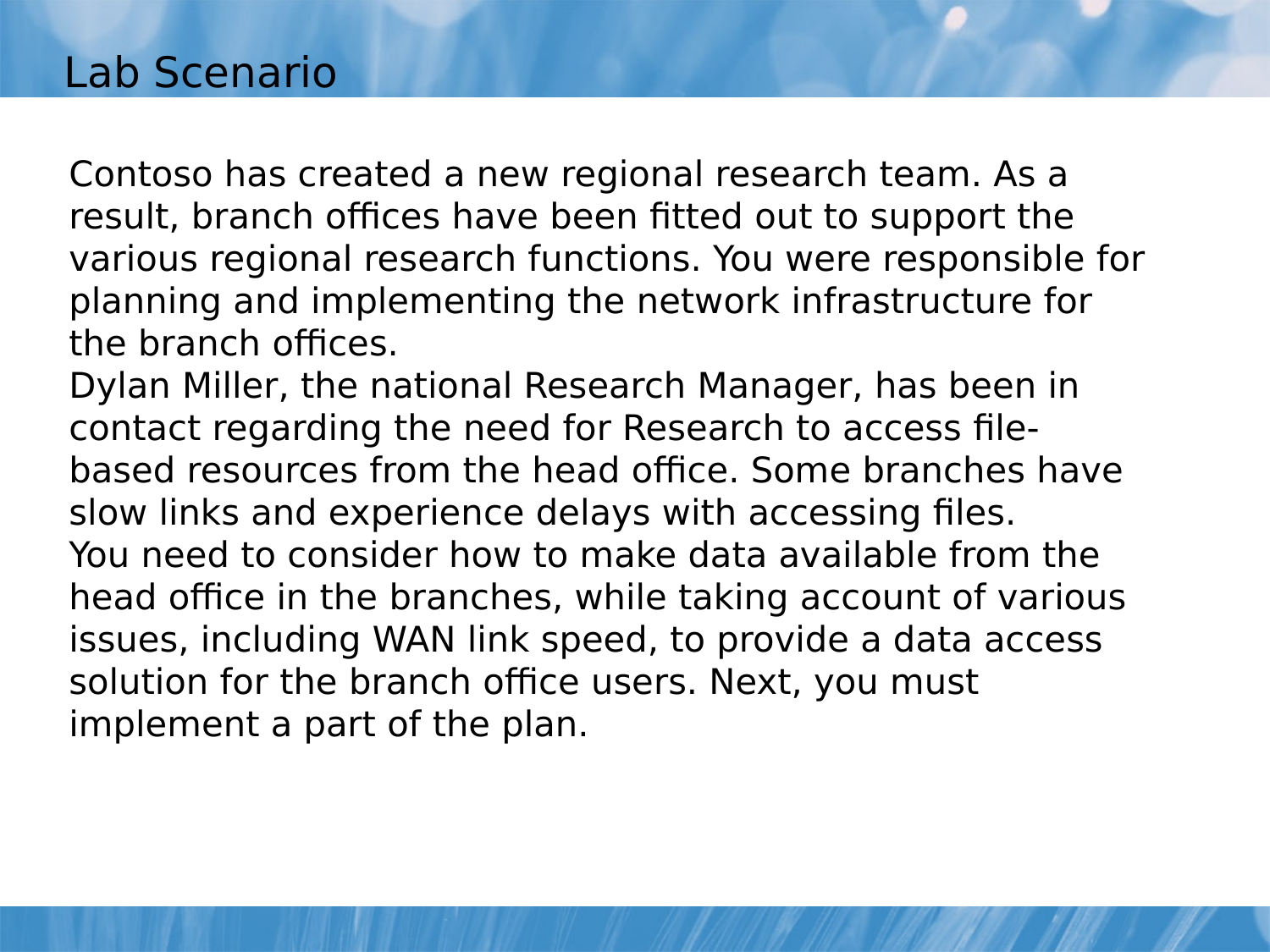

# Lab Scenario
Contoso has created a new regional research team. As a result, branch offices have been fitted out to support the various regional research functions. You were responsible for planning and implementing the network infrastructure for the branch offices.
Dylan Miller, the national Research Manager, has been in contact regarding the need for Research to access file-based resources from the head office. Some branches have slow links and experience delays with accessing files.
You need to consider how to make data available from the head office in the branches, while taking account of various issues, including WAN link speed, to provide a data access solution for the branch office users. Next, you must implement a part of the plan.